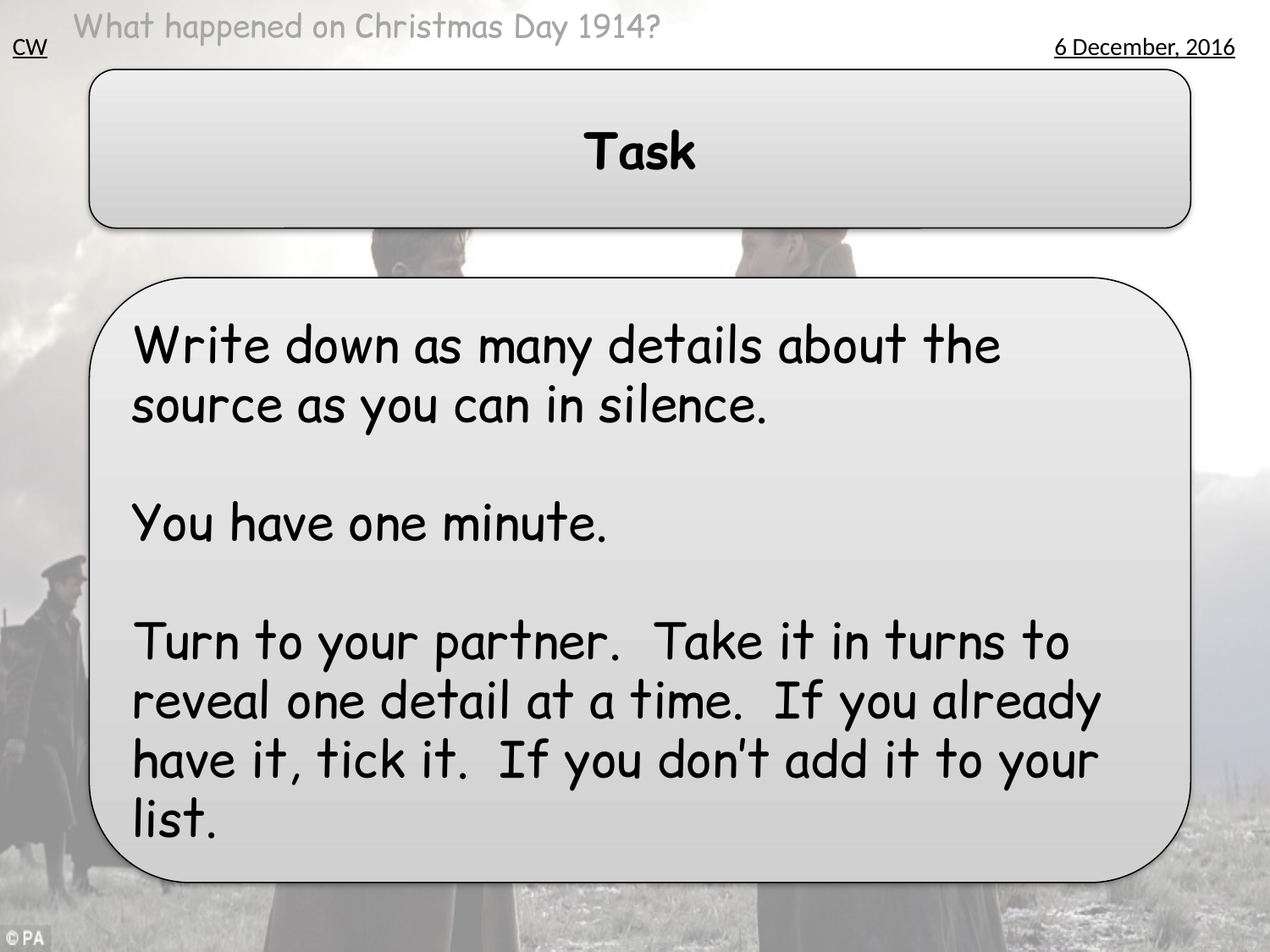

What happened on Christmas Day 1914?
CW
6 December, 2016
Task
Write down as many details about the source as you can in silence.

You have one minute.

Turn to your partner.  Take it in turns to reveal one detail at a time.  If you already have it, tick it.  If you don’t add it to your list.